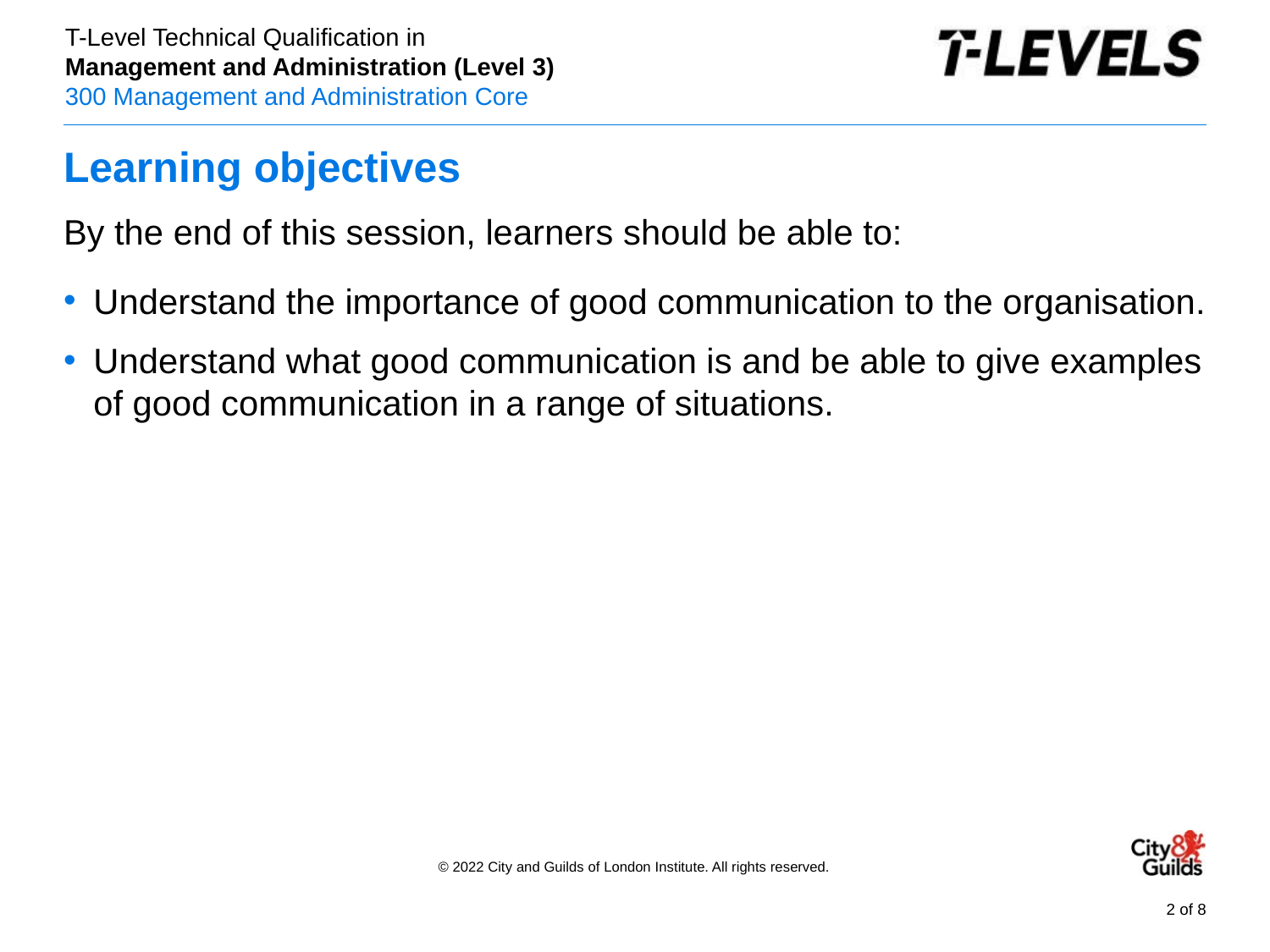

# Learning objectives
By the end of this session, learners should be able to:
Understand the importance of good communication to the organisation.
Understand what good communication is and be able to give examples of good communication in a range of situations.